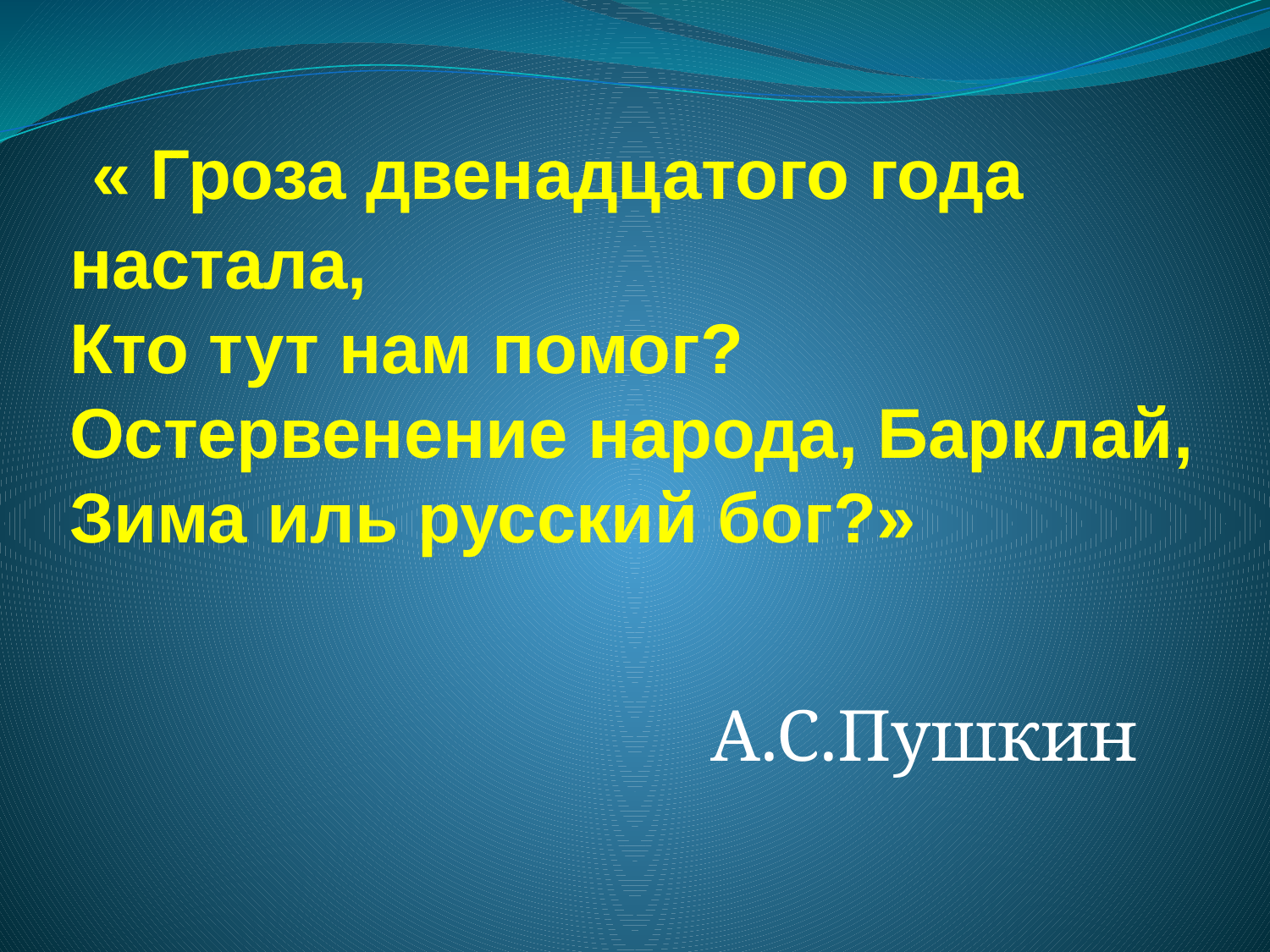

# « Гроза двенадцатого года настала, Кто тут нам помог? Остервенение народа, Барклай, Зима иль русский бог?»
А.С.Пушкин